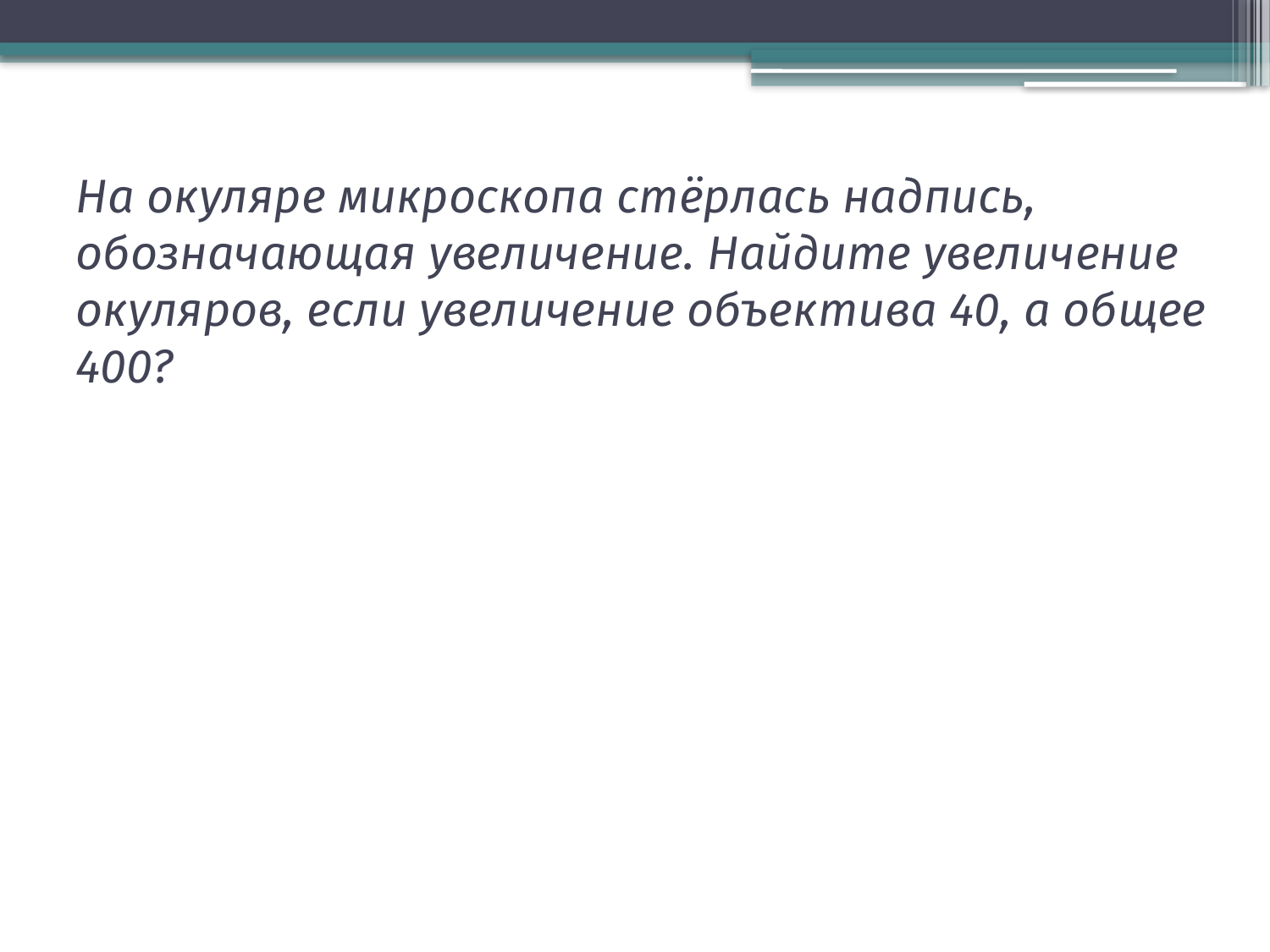

# На окуляре микроскопа стёрлась надпись, обозначающая увеличение. Найдите увеличение окуляров, если увеличение объектива 40, а общее 400?